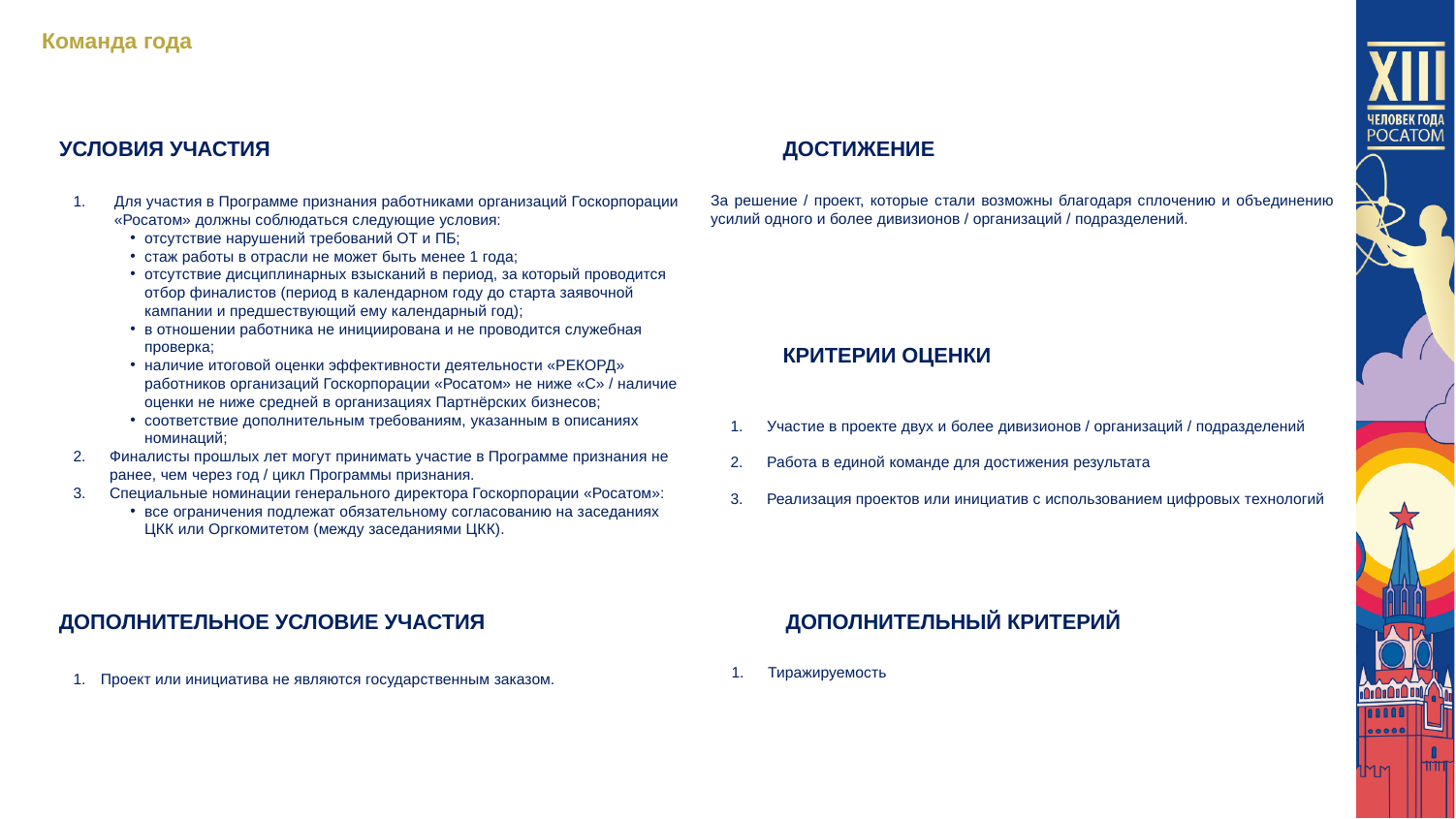

Команда года
ДОСТИЖЕНИЕ
УСЛОВИЯ УЧАСТИЯ
За решение / проект, которые стали возможны благодаря сплочению и объединению усилий одного и более дивизионов / организаций / подразделений.
Для участия в Программе признания работниками организаций Госкорпорации «Росатом» должны соблюдаться следующие условия:
отсутствие нарушений требований ОТ и ПБ;
стаж работы в отрасли не может быть менее 1 года;
отсутствие дисциплинарных взысканий в период, за который проводится отбор финалистов (период в календарном году до старта заявочной кампании и предшествующий ему календарный год);
в отношении работника не инициирована и не проводится служебная проверка;
наличие итоговой оценки эффективности деятельности «РЕКОРД» работников организаций Госкорпорации «Росатом» не ниже «С» / наличие оценки не ниже средней в организациях Партнёрских бизнесов;
соответствие дополнительным требованиям, указанным в описаниях номинаций;
Финалисты прошлых лет могут принимать участие в Программе признания не ранее, чем через год / цикл Программы признания.
Специальные номинации генерального директора Госкорпорации «Росатом»:
все ограничения подлежат обязательному согласованию на заседаниях ЦКК или Оргкомитетом (между заседаниями ЦКК).
КРИТЕРИИ ОЦЕНКИ
Участие в проекте двух и более дивизионов / организаций / подразделений

Работа в единой команде для достижения результата

Реализация проектов или инициатив с использованием цифровых технологий
ДОПОЛНИТЕЛЬНОЕ УСЛОВИЕ УЧАСТИЯ
ДОПОЛНИТЕЛЬНЫЙ КРИТЕРИЙ
Тиражируемость

Проект или инициатива не являются государственным заказом.